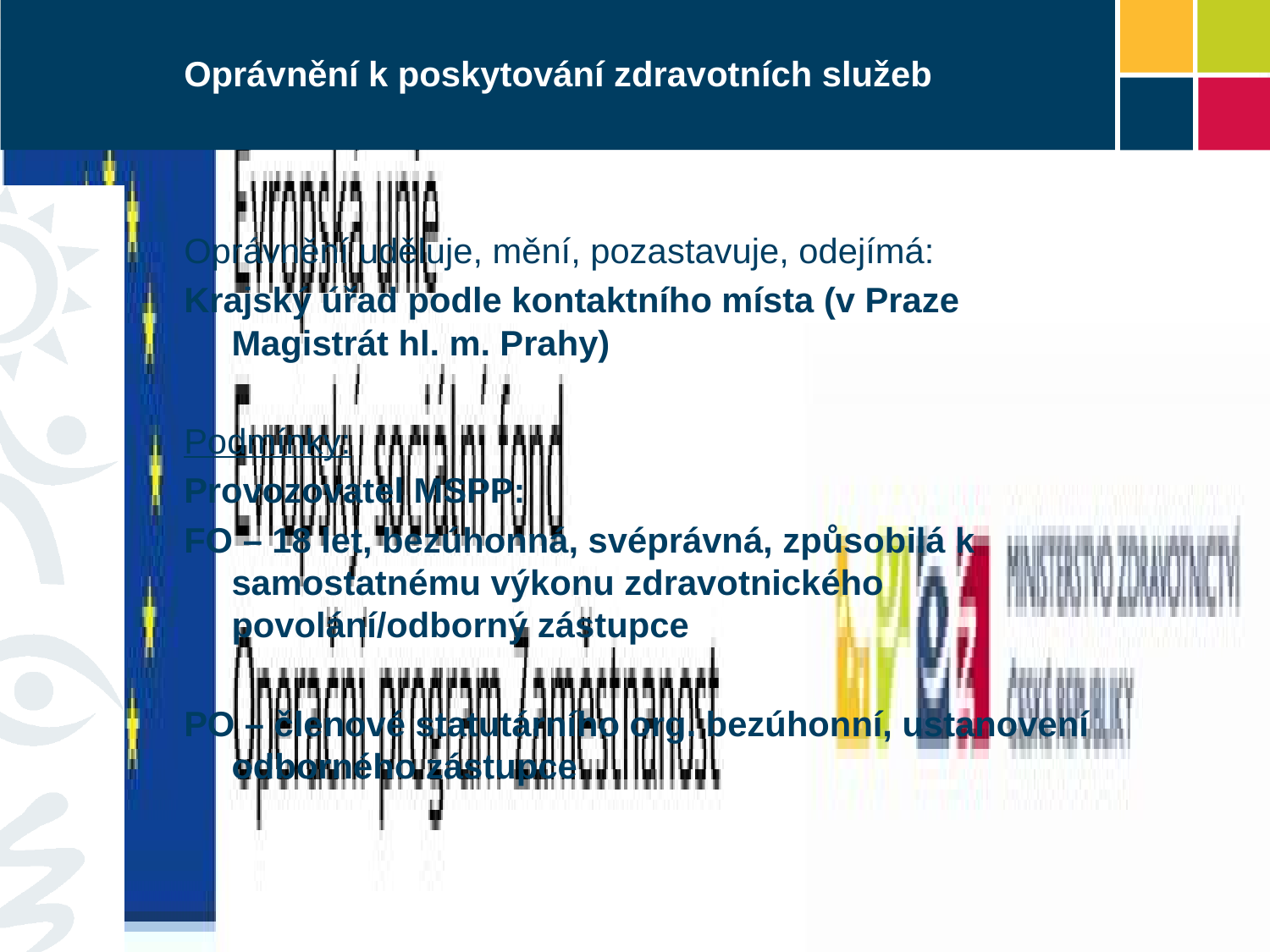

# Oprávnění k poskytování zdravotních služeb
Oprávnění uděluje, mění, pozastavuje, odejímá:
Krajský úřad podle kontaktního místa (v Praze Magistrát hl. m. Prahy)

Podmínky:
Provozovatel MSPP:
FO – 18 let, bezúhonná, svéprávná, způsobilá k samostatnému výkonu zdravotnického povolání/odborný zástupce

PO – členové statutárního org. bezúhonní, ustanovení odborného zástupce